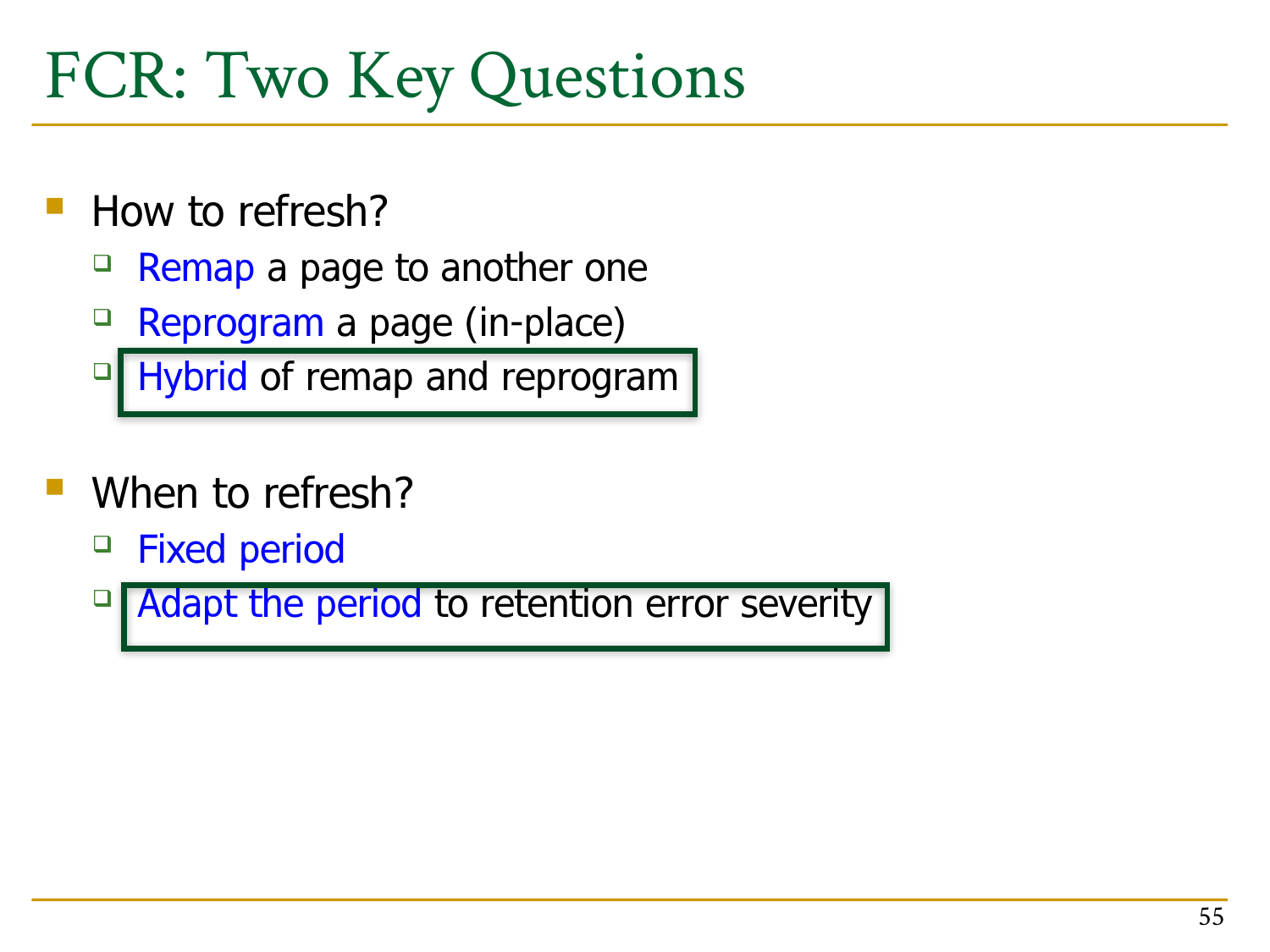

# FCR: Two Key Questions
How to refresh?
Remap a page to another one
Reprogram a page (in-place)
Hybrid of remap and reprogram

When to refresh?
Fixed period
Adapt the period to retention error severity

55